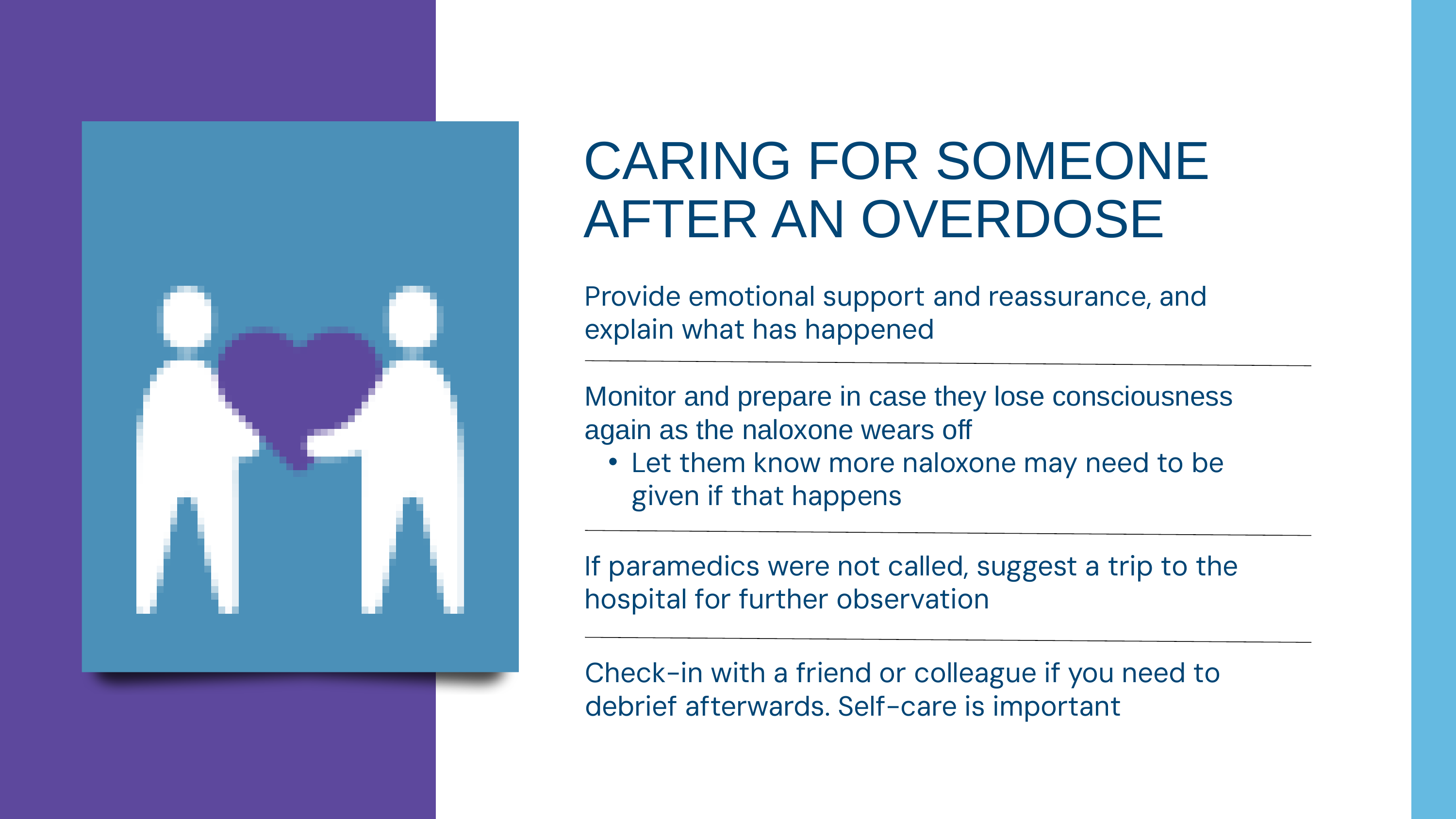

CARING FOR SOMEONE AFTER AN OVERDOSE
Provide emotional support and reassurance, and explain what has happened

Monitor and prepare in case they lose consciousness again as the naloxone wears off
Let them know more naloxone may need to be given if that happens

If paramedics were not called, suggest a trip to the hospital for further observation

Check-in with a friend or colleague if you need to debrief afterwards. Self-care is important